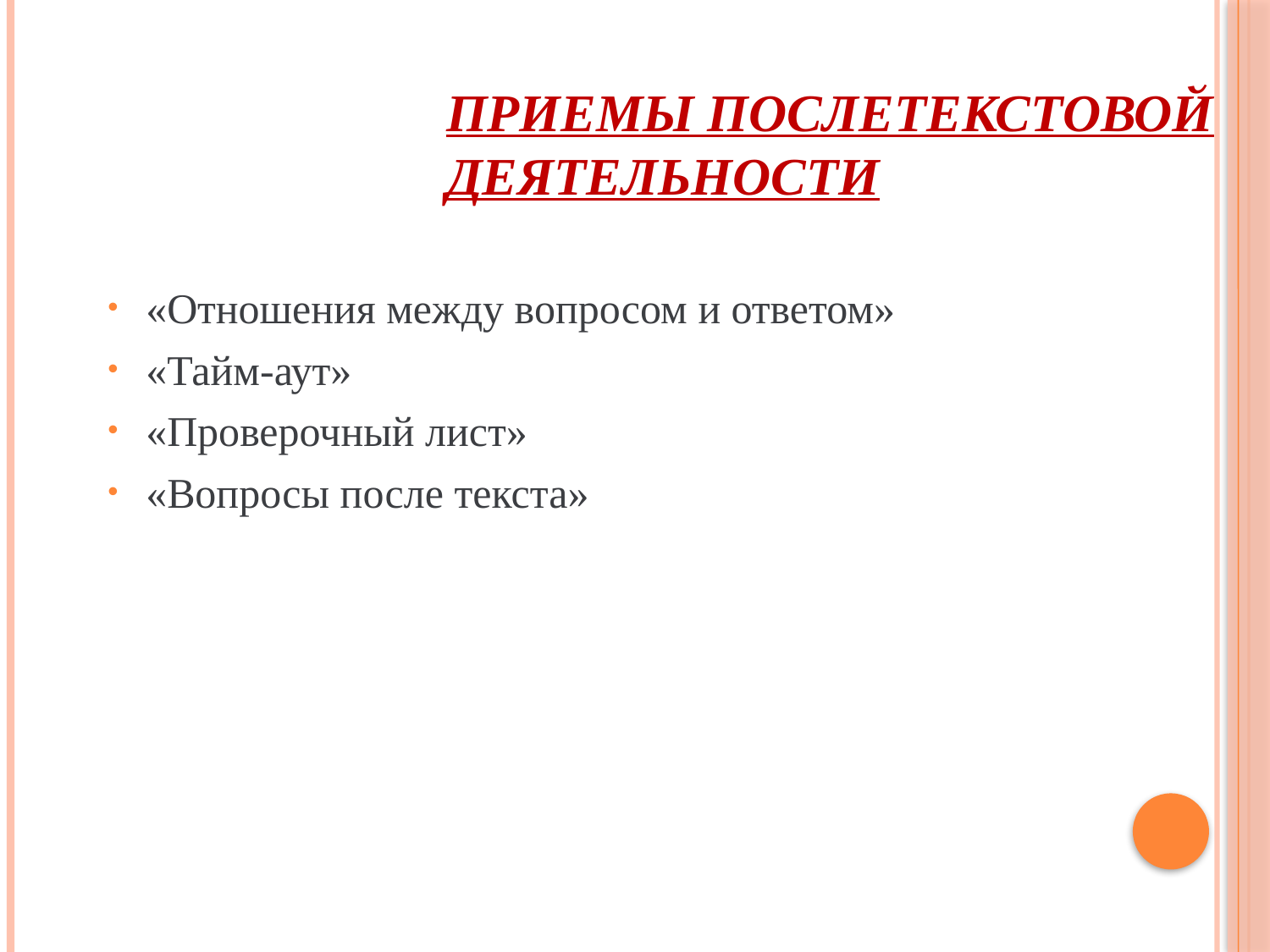

# Приемы послетекстовой деятельности
«Отношения между вопросом и ответом»
«Тайм-аут»
«Проверочный лист»
«Вопросы после текста»